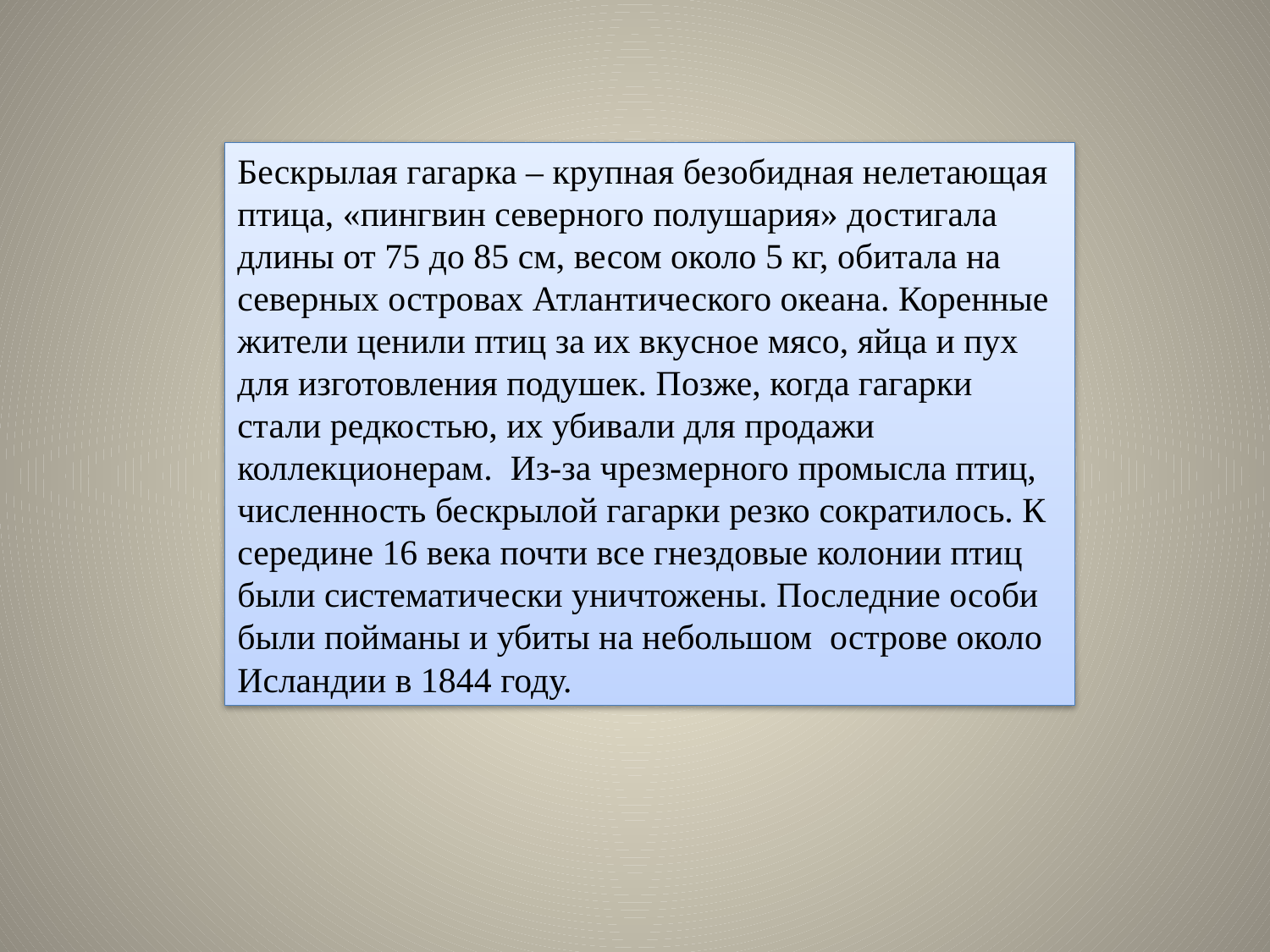

Бескрылая гагарка – крупная безобидная нелетающая птица, «пингвин северного полушария» достигала длины от 75 до 85 см, весом около 5 кг, обитала на северных островах Атлантического океана. Коренные жители ценили птиц за их вкусное мясо, яйца и пух для изготовления подушек. Позже, когда гагарки стали редкостью, их убивали для продажи коллекционерам.  Из-за чрезмерного промысла птиц, численность бескрылой гагарки резко сократилось. К середине 16 века почти все гнездовые колонии птиц были систематически уничтожены. Последние особи были пойманы и убиты на небольшом  острове около Исландии в 1844 году.